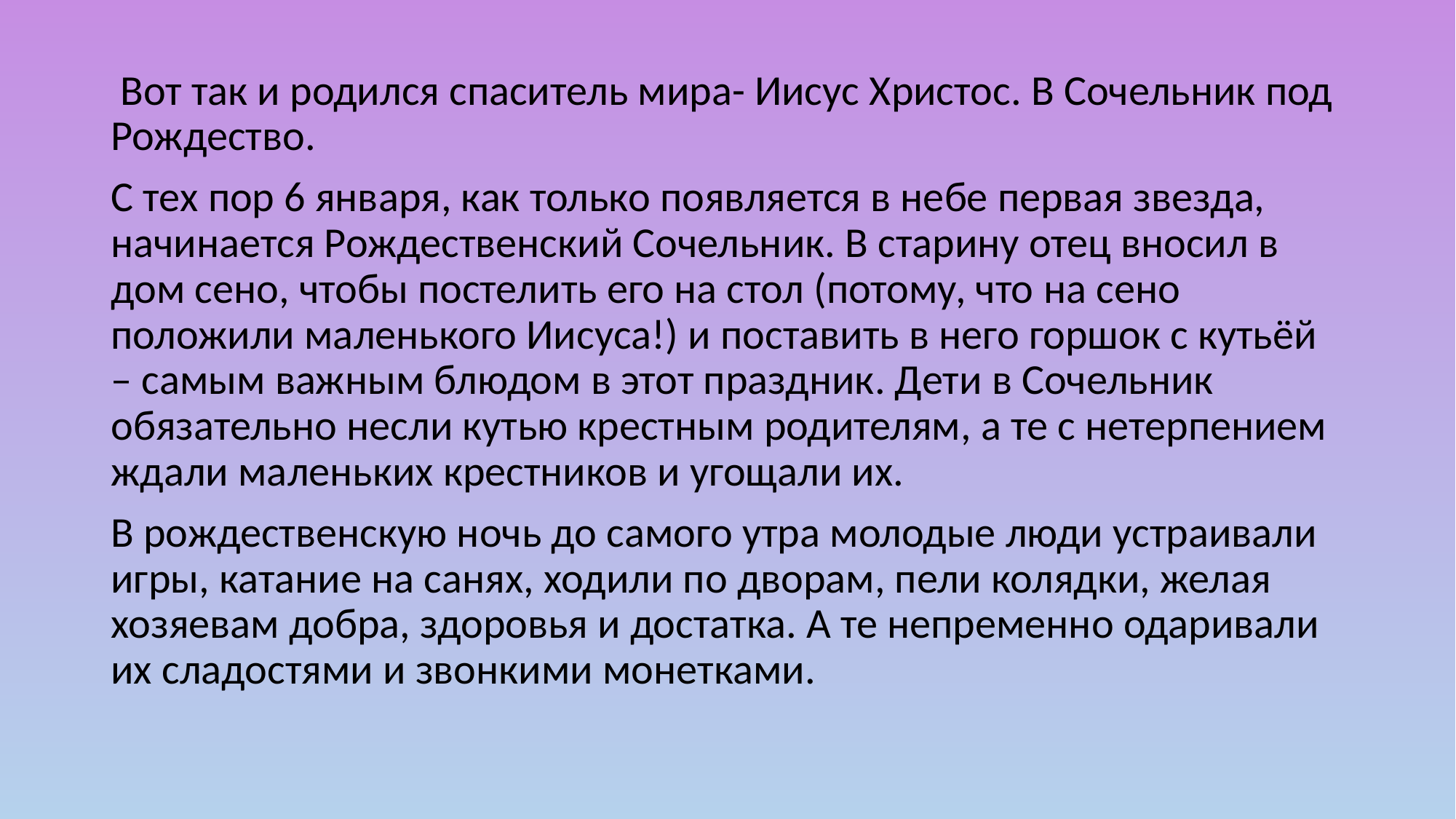

Вот так и родился спаситель мира- Иисус Христос. В Сочельник под Рождество.
С тех пор 6 января, как только появляется в небе первая звезда, начинается Рождественский Сочельник. В старину отец вносил в дом сено, чтобы постелить его на стол (потому, что на сено положили маленького Иисуса!) и поставить в него горшок с кутьёй – самым важным блюдом в этот праздник. Дети в Сочельник обязательно несли кутью крестным родителям, а те с нетерпением ждали маленьких крестников и угощали их.
В рождественскую ночь до самого утра молодые люди устраивали игры, катание на санях, ходили по дворам, пели колядки, желая хозяевам добра, здоровья и достатка. А те непременно одаривали их сладостями и звонкими монетками.